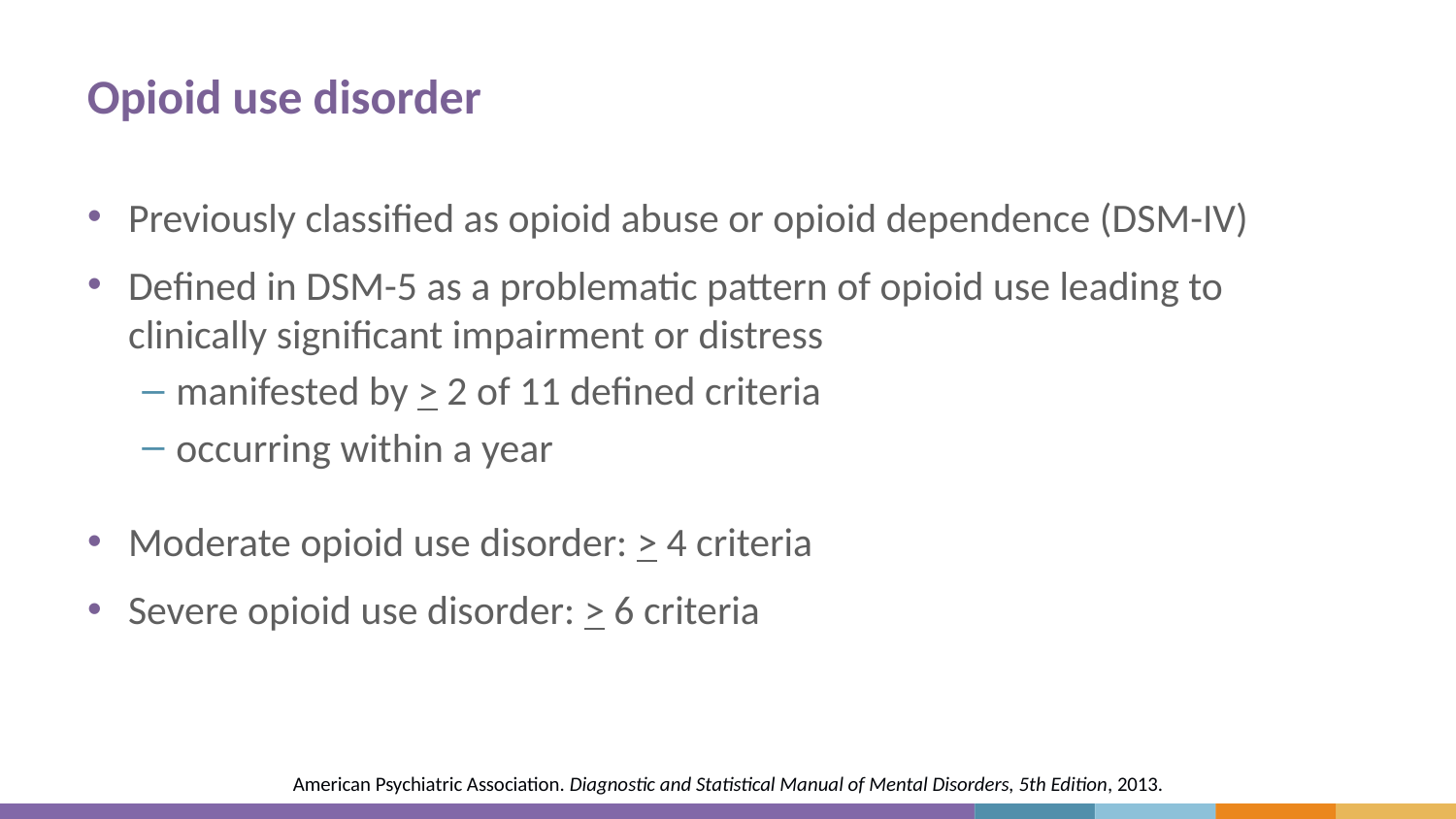

# Opioid use disorder
Previously classified as opioid abuse or opioid dependence (DSM-IV)

Defined in DSM-5 as a problematic pattern of opioid use leading to clinically significant impairment or distress
manifested by > 2 of 11 defined criteria
occurring within a year

Moderate opioid use disorder: > 4 criteria

Severe opioid use disorder: > 6 criteria
American Psychiatric Association. Diagnostic and Statistical Manual of Mental Disorders, 5th Edition, 2013.